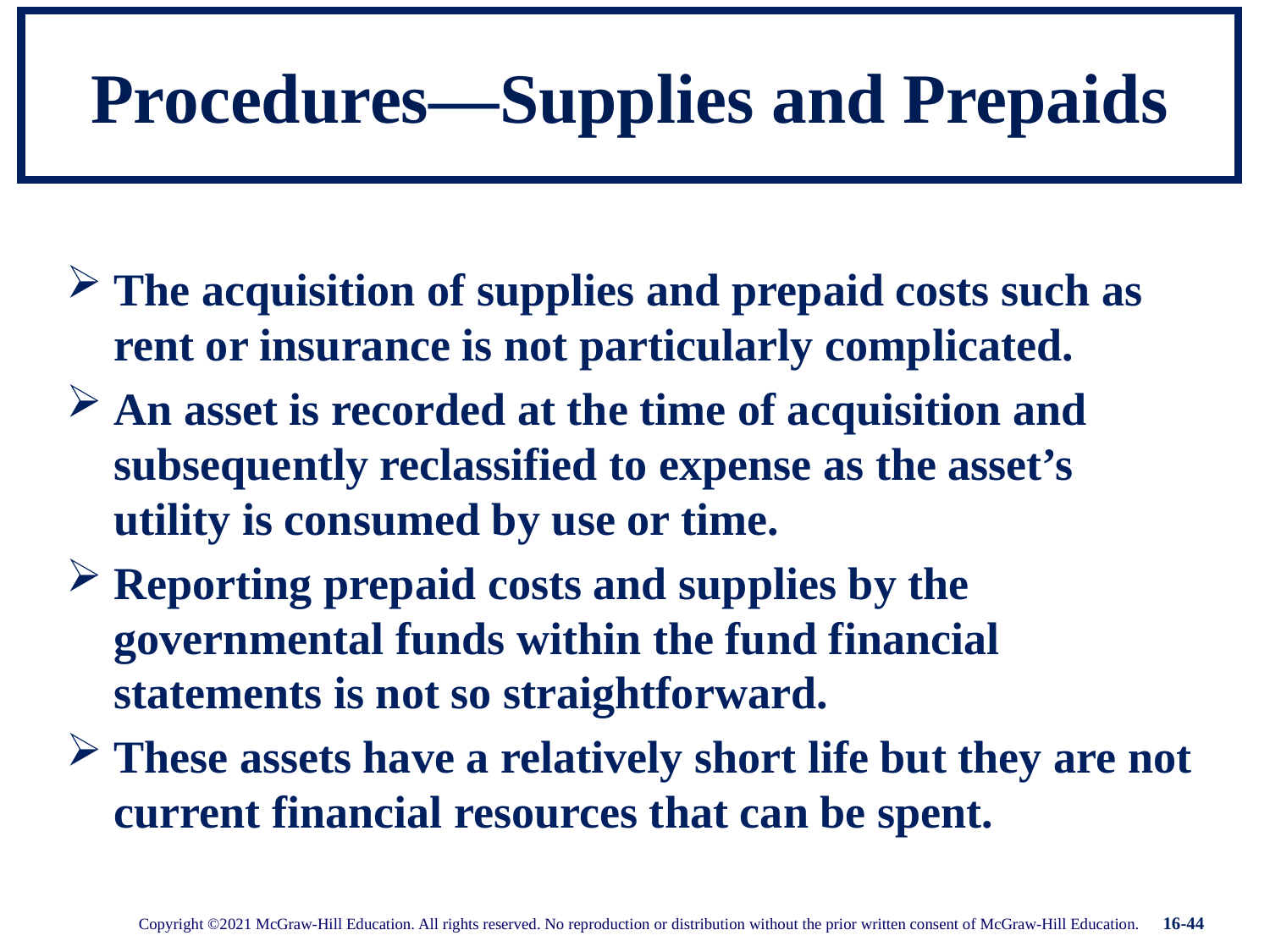

# Procedures—Supplies and Prepaids
The acquisition of supplies and prepaid costs such as rent or insurance is not particularly complicated.
An asset is recorded at the time of acquisition and subsequently reclassified to expense as the asset’s utility is consumed by use or time.
Reporting prepaid costs and supplies by the governmental funds within the fund financial statements is not so straightforward.
These assets have a relatively short life but they are not current financial resources that can be spent.
16-44
Copyright ©2021 McGraw-Hill Education. All rights reserved. No reproduction or distribution without the prior written consent of McGraw-Hill Education.